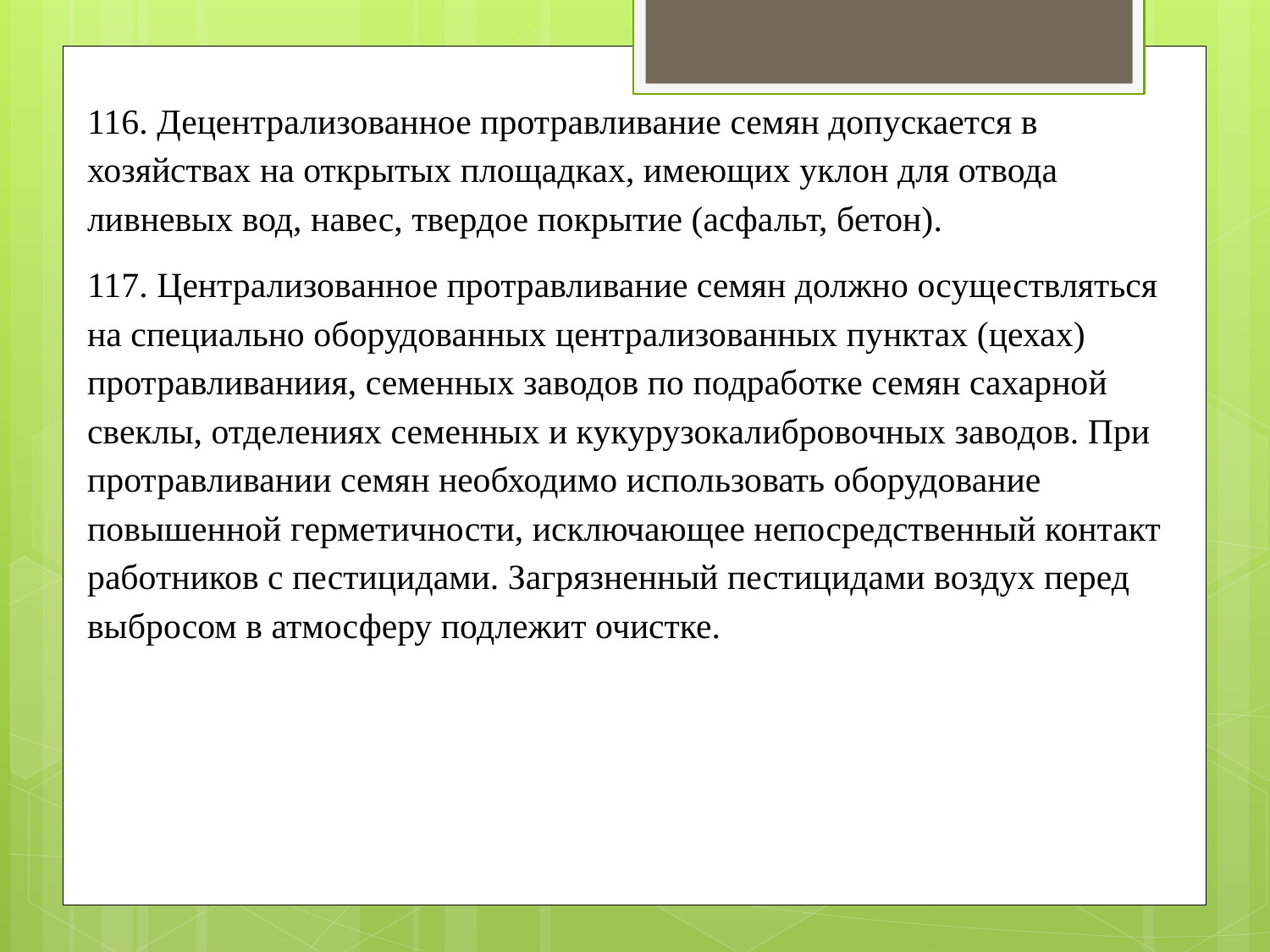

116. Децентрализованное протравливание семян допускается в хозяйствах на открытых площадках, имеющих уклон для отвода ливневых вод, навес, твердое покрытие (асфальт, бетон).
117. Централизованное протравливание семян должно осуществляться на специально оборудованных централизованных пунктах (цехах) протравливаниия, семенных заводов по подработке семян сахарной свеклы, отделениях семенных и кукурузокалибровочных заводов. При протравливании семян необходимо использовать оборудование повышенной герметичности, исключающее непосредственный контакт работников с пестицидами. Загрязненный пестицидами воздух перед выбросом в атмосферу подлежит очистке.